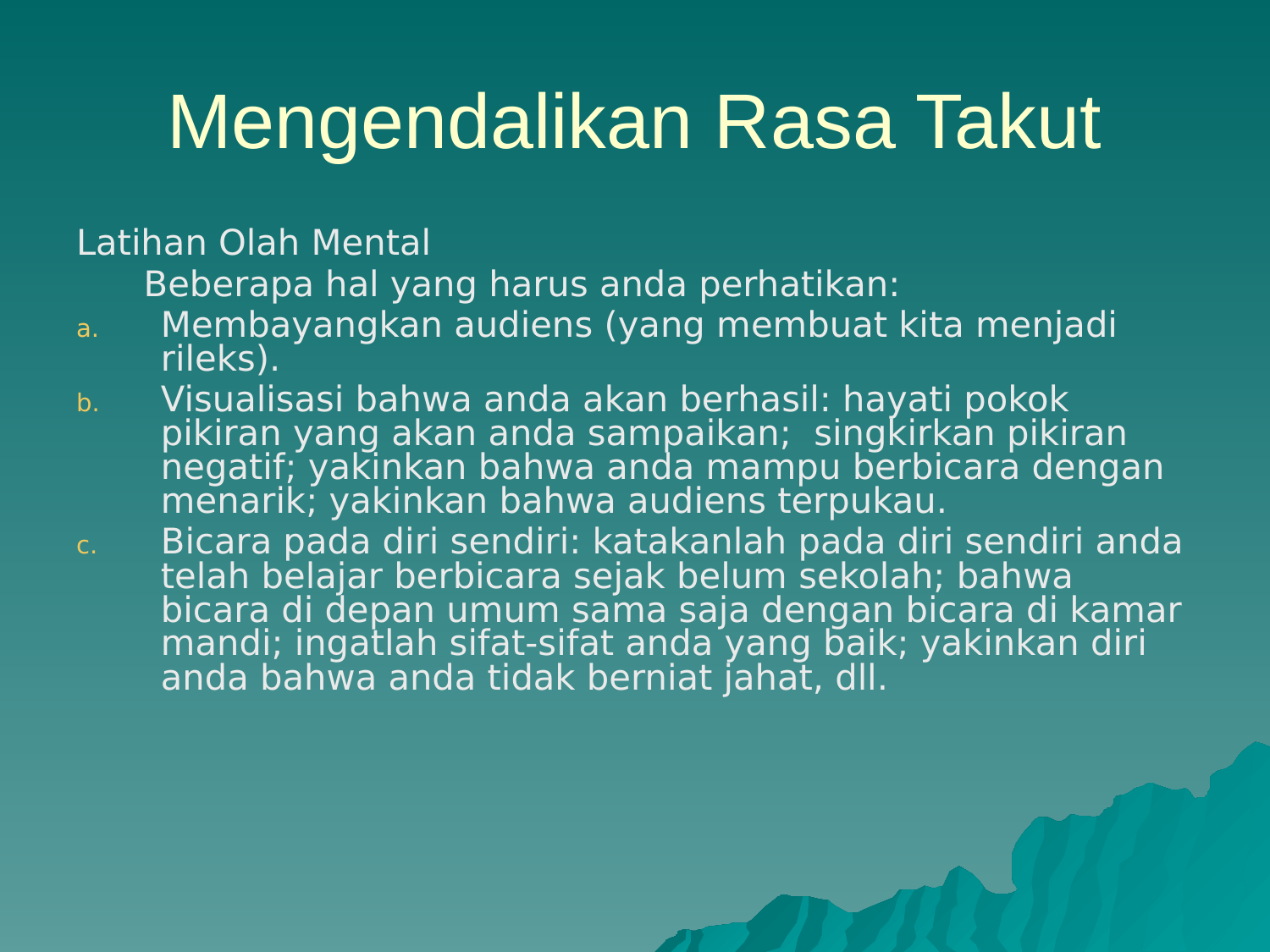

# Mengendalikan Rasa Takut
Latihan Olah Mental
      Beberapa hal yang harus anda perhatikan:
Membayangkan audiens (yang membuat kita menjadi rileks).
Visualisasi bahwa anda akan berhasil: hayati pokok pikiran yang akan anda sampaikan;  singkirkan pikiran negatif; yakinkan bahwa anda mampu berbicara dengan menarik; yakinkan bahwa audiens terpukau.
Bicara pada diri sendiri: katakanlah pada diri sendiri anda telah belajar berbicara sejak belum sekolah; bahwa bicara di depan umum sama saja dengan bicara di kamar mandi; ingatlah sifat-sifat anda yang baik; yakinkan diri anda bahwa anda tidak berniat jahat, dll.